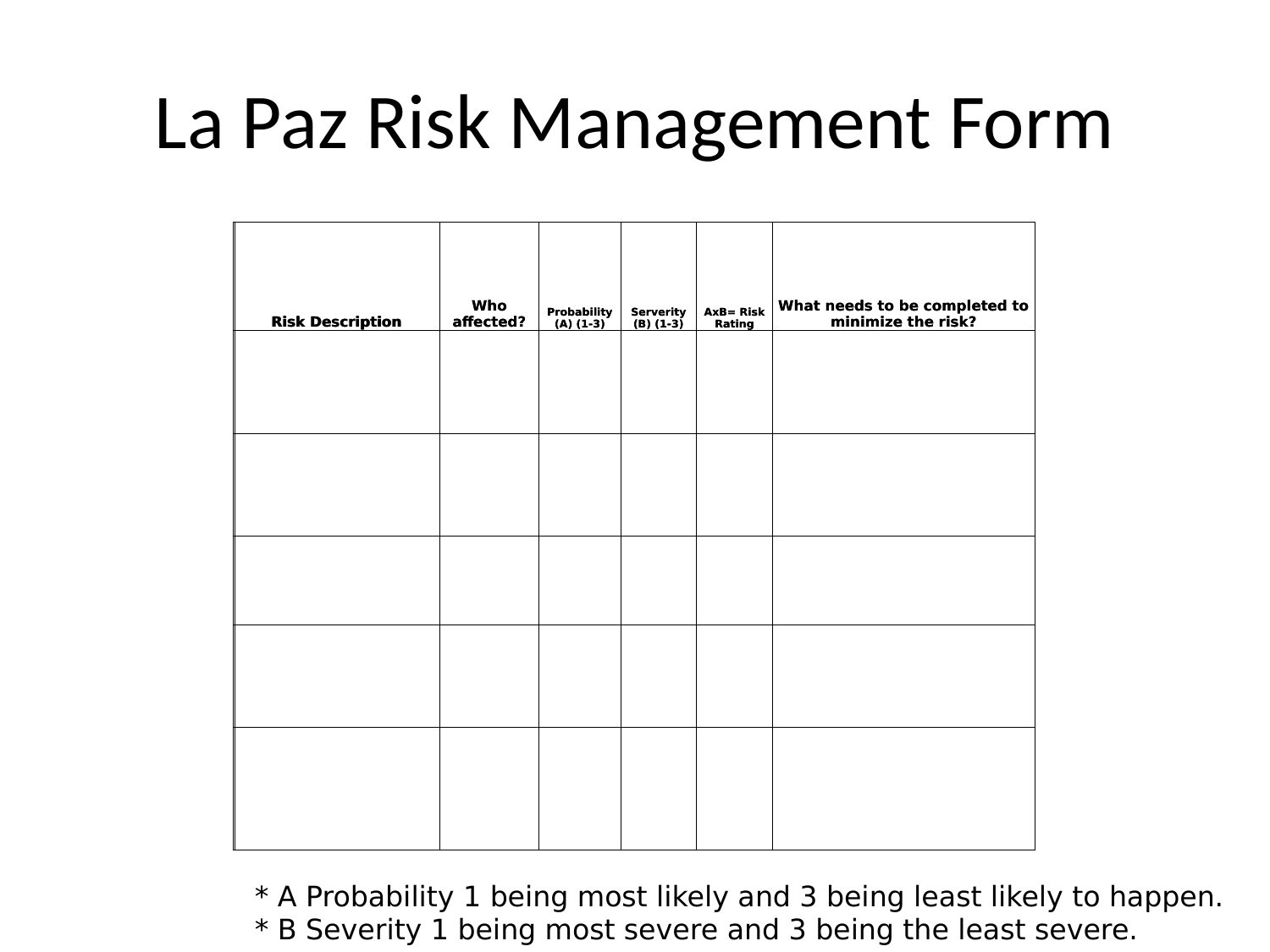

# La Paz Risk Management Form
| Risk Description | Who affected? | Probability (A) (1-3) | Serverity (B) (1-3) | AxB= Risk Rating | What needs to be completed to minimize the risk? |
| --- | --- | --- | --- | --- | --- |
|  |  |  |  |  |  |
|  |  |  |  |  |  |
|  |  |  |  |  |  |
|  |  |  |  |  |  |
|  |  |  |  |  |  |
|  |  |  |  |  |  |
|  |  |  |  |  |  |
|  |  |  |  |  |  |
|  |  |  |  |  |  |
|  |  |  |  |  |  |
|  |  |  |  |  |  |
|  |  |  |  |  |  |
|  |  |  |  |  |  |
|  |  |  |  |  |  |
|  |  |  |  |  |  |
|  |  |  |  |  |  |
|  |  |  |  |  |  |
|  |  |  |  |  |  |
|  |  |  |  |  |  |
|  |  |  |  |  |  |
|  |  |  |  |  |  |
|  |  |  |  |  |  |
|  |  |  |  |  |  |
|  |  |  |  |  |  |
|  |  |  |  |  |  |
|  |  |  |  |  |  |
|  |  |  |  |  |  |
|  |  |  |  |  |  |
|  |  |  |  |  |  |
|  |  |  |  |  |  |
|  |  |  |  |  |  |
|  |  |  |  |  |  |
|  |  |  |  |  |  |
| Risk Description | Who affected? | Probability (A) (1-3) | Serverity (B) (1-3) | AxB= Risk Rating | What needs to be completed to minimize the risk? |
| --- | --- | --- | --- | --- | --- |
|  |  |  |  |  |  |
|  |  |  |  |  |  |
|  |  |  |  |  |  |
|  |  |  |  |  |  |
|  |  |  |  |  |  |
|  |  |  |  |  |  |
|  |  |  |  |  |  |
|  |  |  |  |  |  |
|  |  |  |  |  |  |
|  |  |  |  |  |  |
|  |  |  |  |  |  |
|  |  |  |  |  |  |
|  |  |  |  |  |  |
|  |  |  |  |  |  |
|  |  |  |  |  |  |
|  |  |  |  |  |  |
|  |  |  |  |  |  |
|  |  |  |  |  |  |
|  |  |  |  |  |  |
|  |  |  |  |  |  |
|  |  |  |  |  |  |
|  |  |  |  |  |  |
|  |  |  |  |  |  |
|  |  |  |  |  |  |
|  |  |  |  |  |  |
|  |  |  |  |  |  |
|  |  |  |  |  |  |
|  |  |  |  |  |  |
|  |  |  |  |  |  |
|  |  |  |  |  |  |
|  |  |  |  |  |  |
|  |  |  |  |  |  |
|  |  |  |  |  |  |
* A Probability 1 being most likely and 3 being least likely to happen.
* B Severity 1 being most severe and 3 being the least severe.